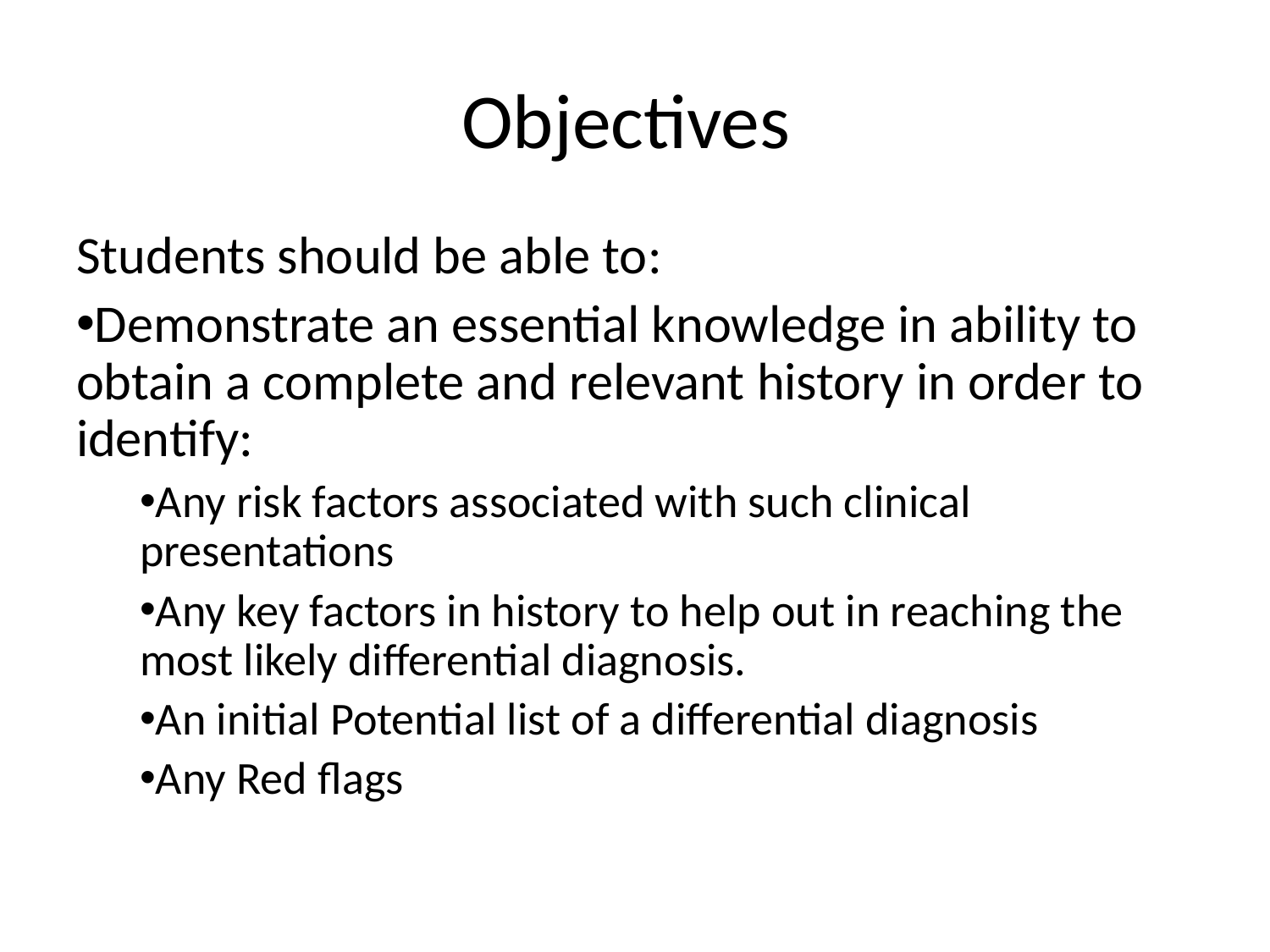

# Objectives
Students should be able to:
Demonstrate an essential knowledge in ability to obtain a complete and relevant history in order to identify:
Any risk factors associated with such clinical presentations
Any key factors in history to help out in reaching the most likely differential diagnosis.
An initial Potential list of a differential diagnosis
Any Red flags